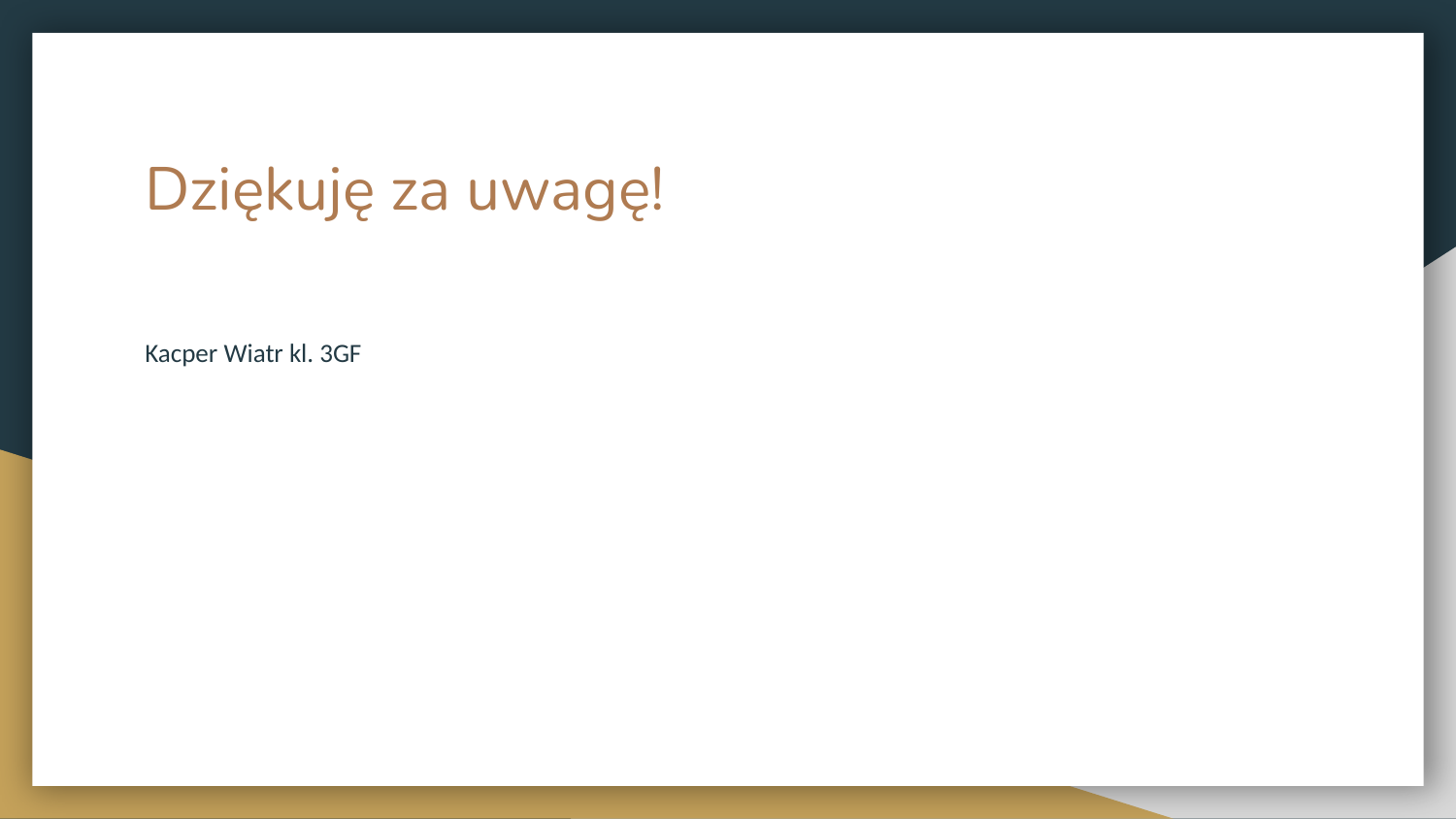

# Dziękuję za uwagę!
Kacper Wiatr kl. 3GF